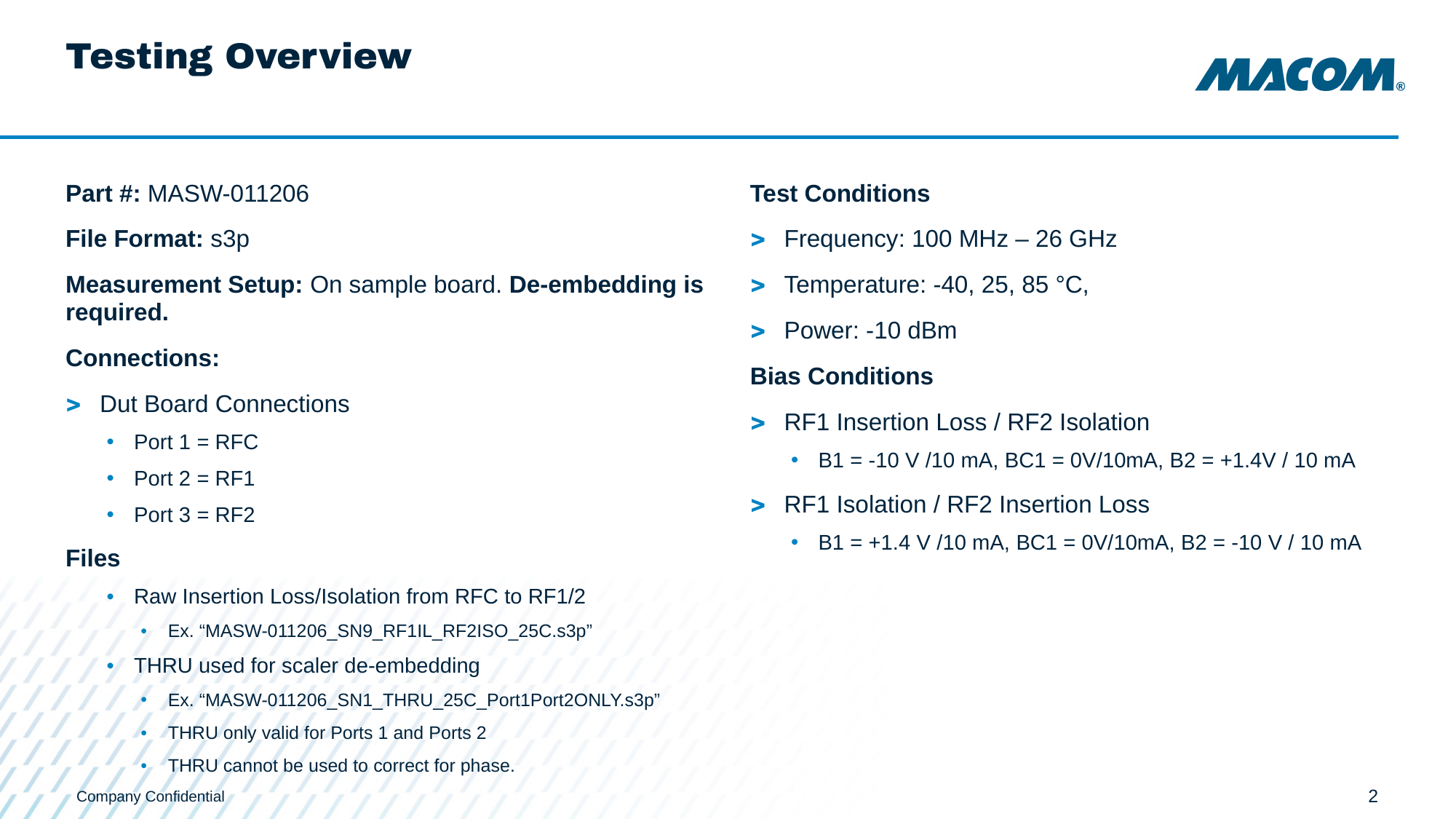

# Testing Overview
Part #: MASW-011206
File Format: s3p
Measurement Setup: On sample board. De-embedding is required.
Connections:
Dut Board Connections
Port 1 = RFC
Port 2 = RF1
Port 3 = RF2
Files
Raw Insertion Loss/Isolation from RFC to RF1/2
Ex. “MASW-011206_SN9_RF1IL_RF2ISO_25C.s3p”
THRU used for scaler de-embedding
Ex. “MASW-011206_SN1_THRU_25C_Port1Port2ONLY.s3p”
THRU only valid for Ports 1 and Ports 2
THRU cannot be used to correct for phase.

Test Conditions
Frequency: 100 MHz – 26 GHz
Temperature: -40, 25, 85 °C,
Power: -10 dBm
Bias Conditions
RF1 Insertion Loss / RF2 Isolation
B1 = -10 V /10 mA, BC1 = 0V/10mA, B2 = +1.4V / 10 mA
RF1 Isolation / RF2 Insertion Loss
B1 = +1.4 V /10 mA, BC1 = 0V/10mA, B2 = -10 V / 10 mA